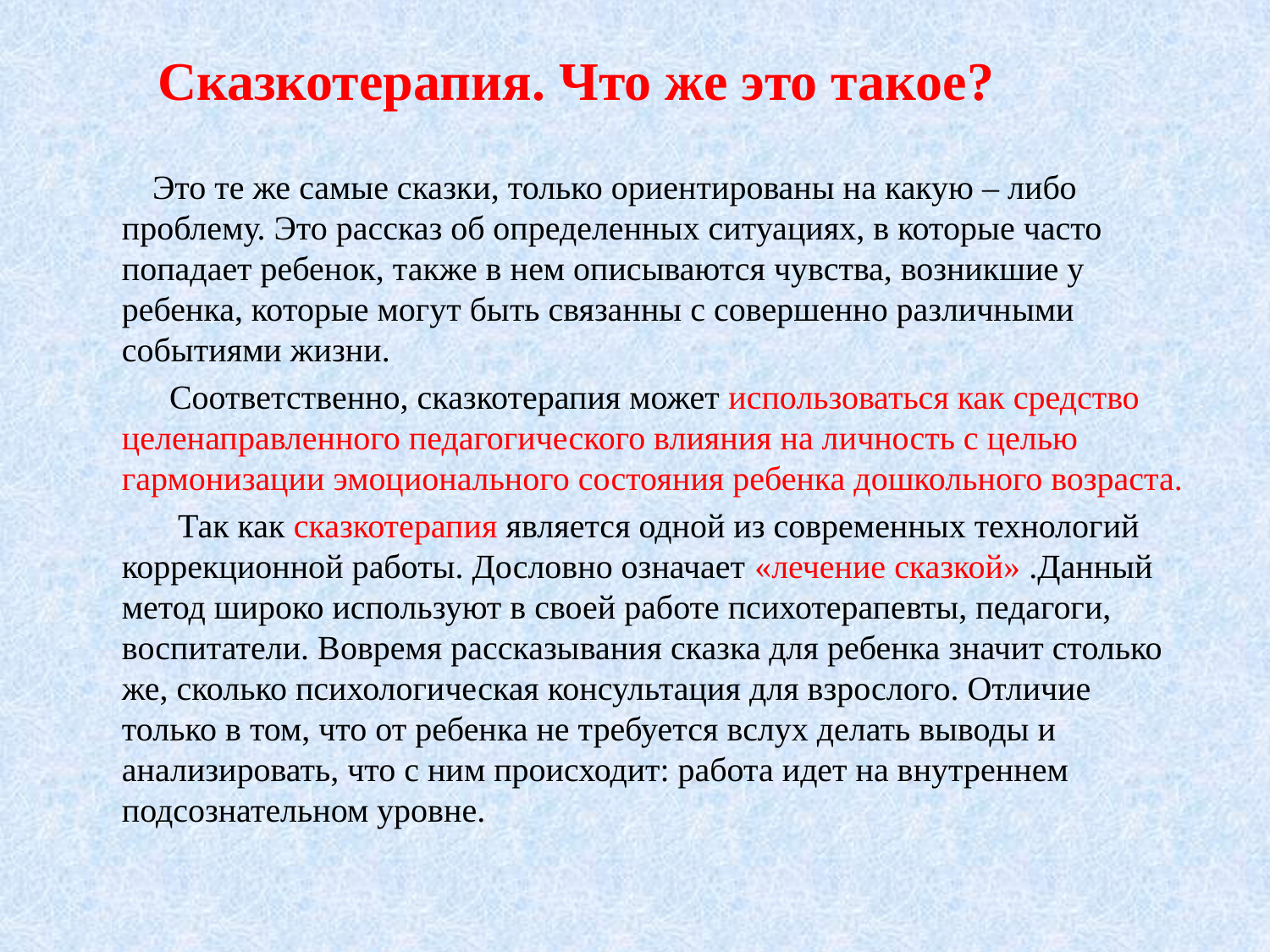

Сказкотерапия. Что же это такое?

         Это те же самые сказки, только ориентированы на какую – либо проблему. Это рассказ об определенных ситуациях, в которые часто попадает ребенок, также в нем описываются чувства, возникшие у ребенка, которые могут быть связанны с совершенно различными событиями жизни.
           Соответственно, сказкотерапия может использоваться как средство  целенаправленного педагогического влияния на личность с целью гармонизации эмоционального состояния ребенка дошкольного возраста.
            Так как сказкотерапия является одной из современных технологий коррекционной работы. Дословно означает «лечение сказкой» .Данный метод широко используют в своей работе психотерапевты, педагоги, воспитатели. Вовремя рассказывания сказка для ребенка значит столько же, сколько психологическая консультация для взрослого. Отличие только в том, что от ребенка не требуется вслух делать выводы и анализировать, что с ним происходит: работа идет на внутреннем подсознательном уровне.